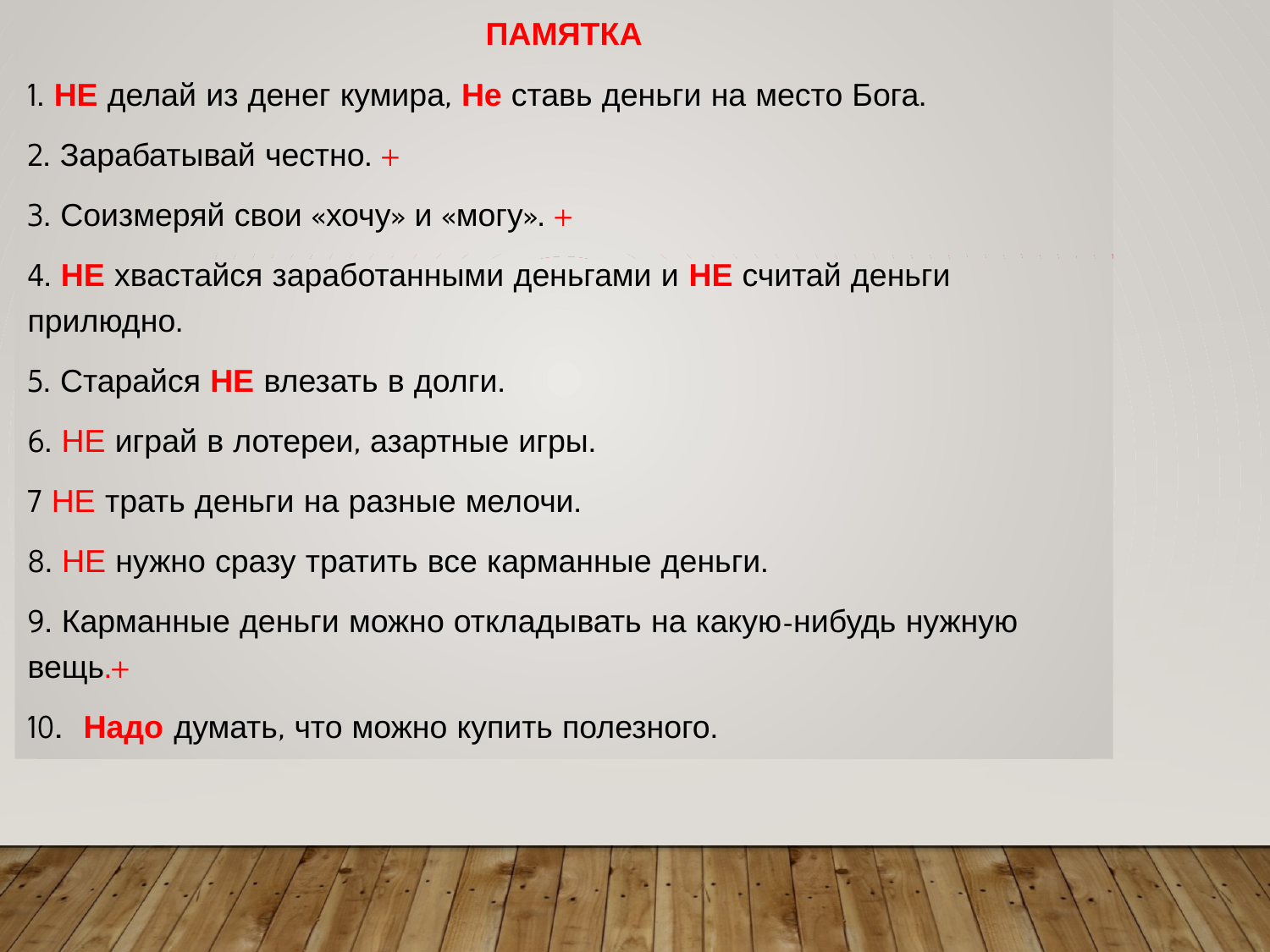

ПАМЯТКА
1. НЕ делай из денег кумира, Не ставь деньги на место Бога.
2. Зарабатывай честно. +
3. Соизмеряй свои «хочу» и «могу». +
4. НЕ хвастайся заработанными деньгами и НЕ считай деньги прилюдно.
5. Старайся НЕ влезать в долги.
6. НЕ играй в лотереи, азартные игры.
7 НЕ трать деньги на разные мелочи.
8. НЕ нужно сразу тратить все карманные деньги.
9. Карманные деньги можно откладывать на какую-нибудь нужную вещь.+
10.  Надо думать, что можно купить полезного.

#